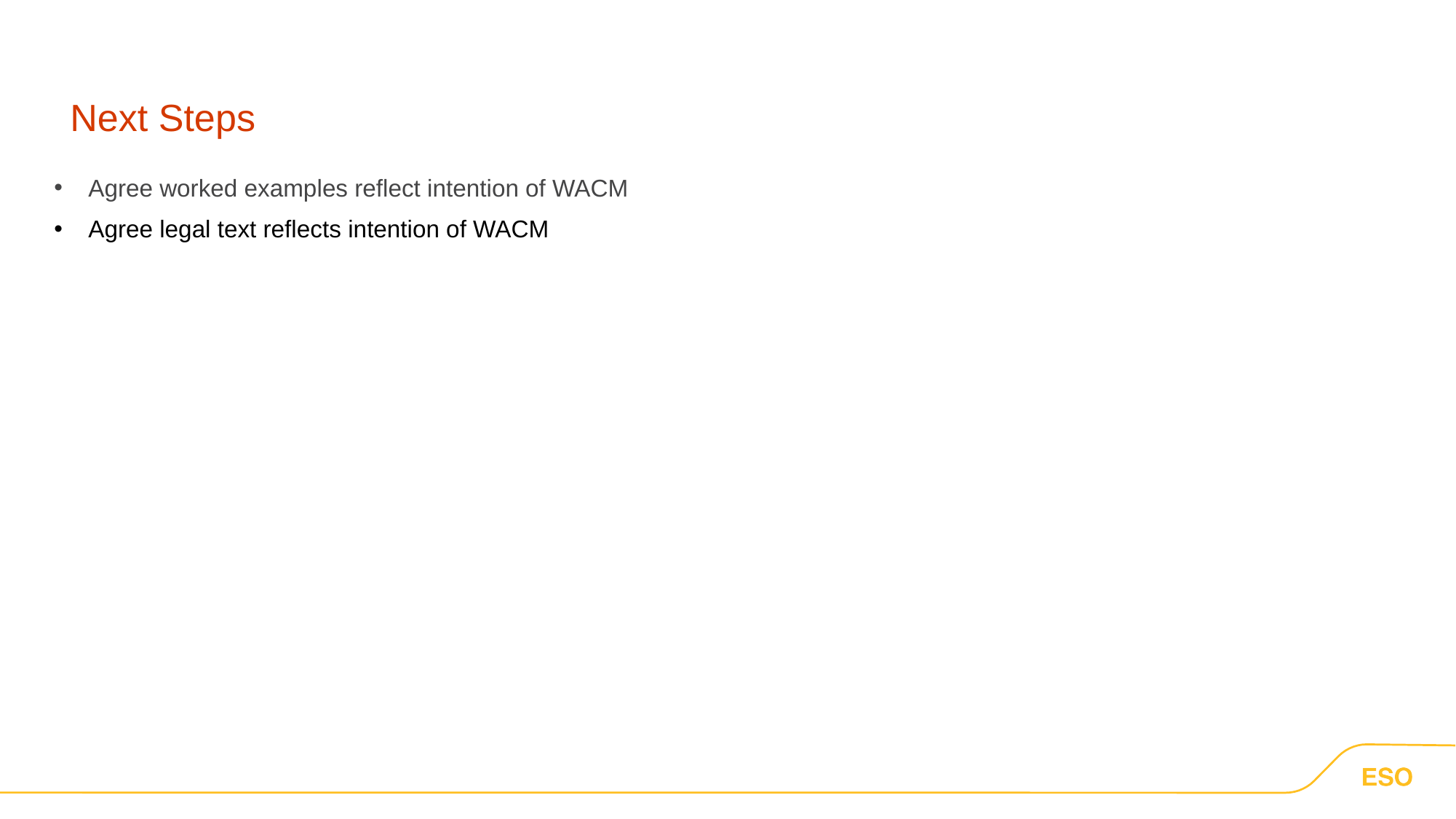

# Next Steps
Agree worked examples reflect intention of WACM
Agree legal text reflects intention of WACM